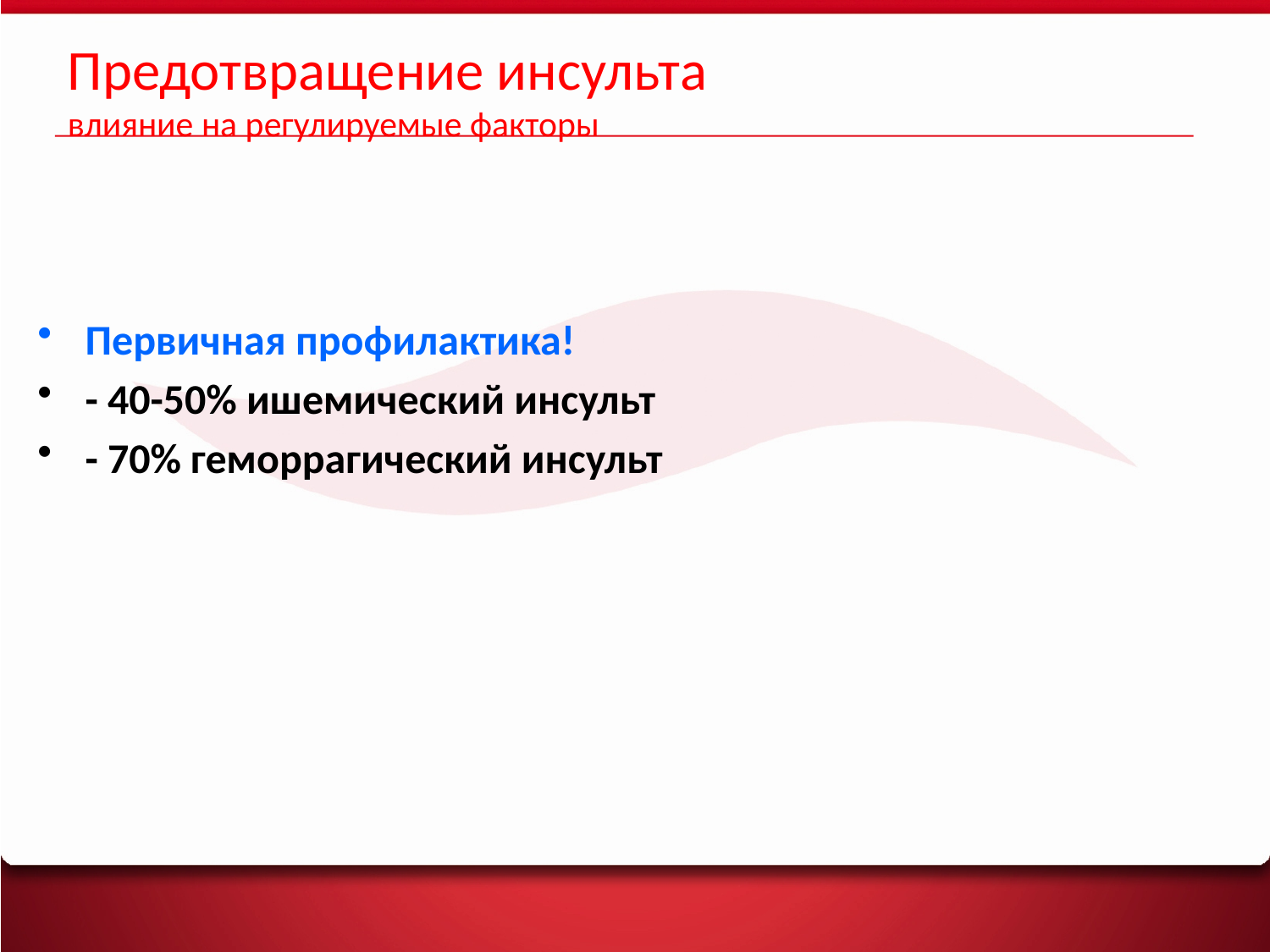

# Предотвращение инсульта влияние на регулируемые факторы
Первичная профилактика!
- 40-50% ишемический инсульт
- 70% геморрагический инсульт